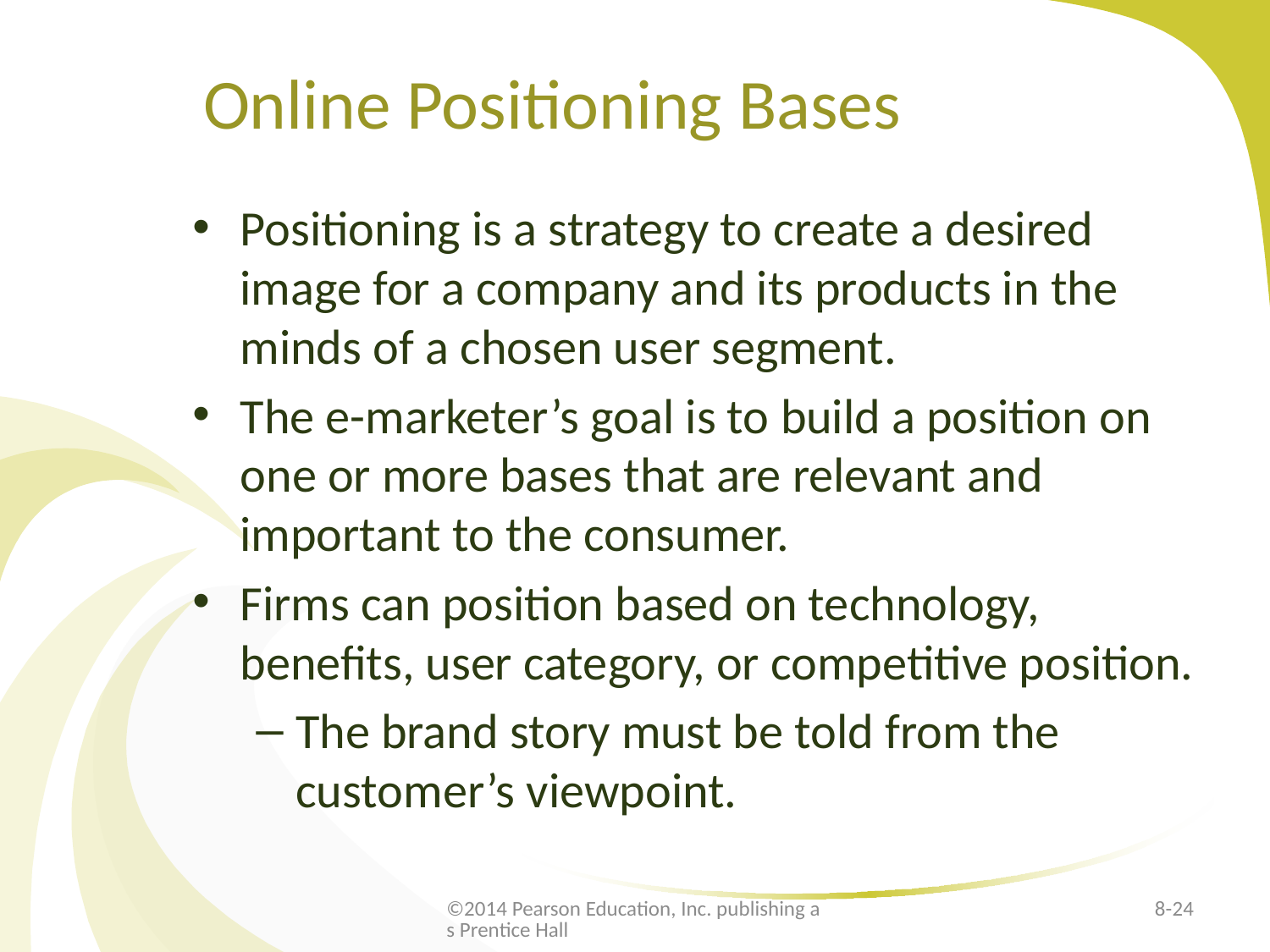

# Online Positioning Bases
Positioning is a strategy to create a desired image for a company and its products in the minds of a chosen user segment.
The e-marketer’s goal is to build a position on one or more bases that are relevant and important to the consumer.
Firms can position based on technology, benefits, user category, or competitive position.
The brand story must be told from the customer’s viewpoint.
©2014 Pearson Education, Inc. publishing as Prentice Hall
8-24